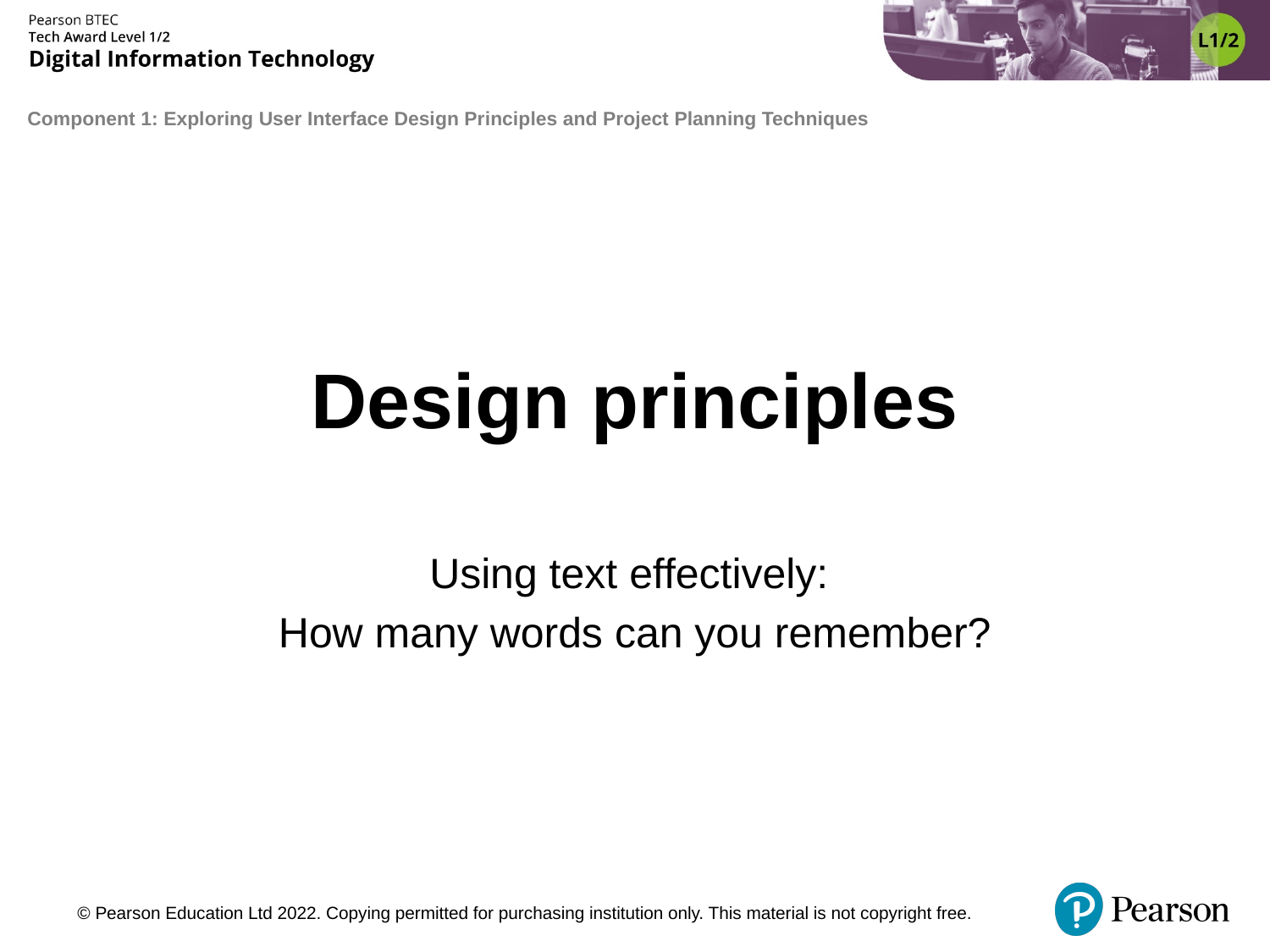

# Design principles
Using text effectively:
How many words can you remember?